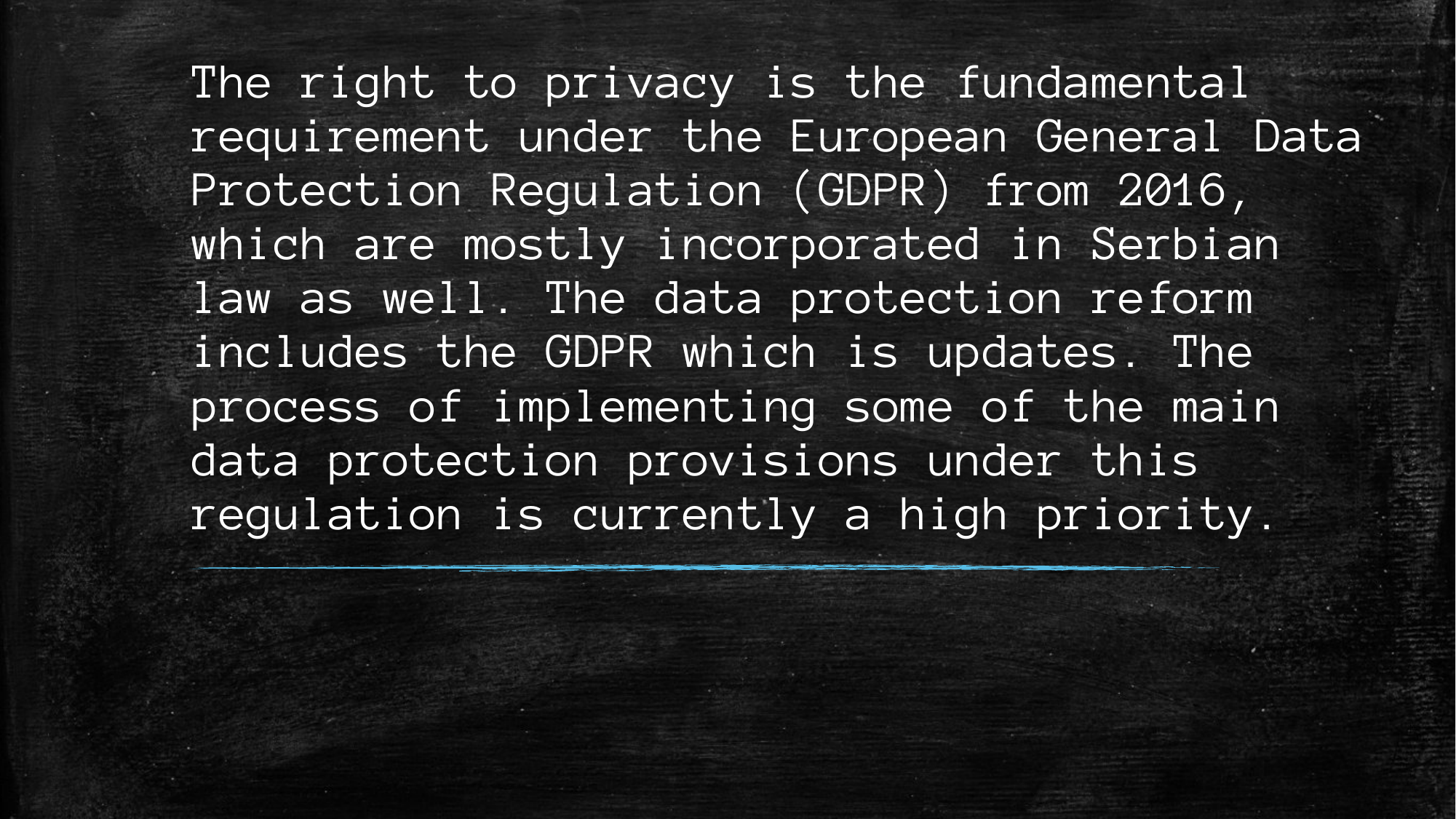

# The right to privacy is the fundamental requirement under the European General Data Protection Regulation (GDPR) from 2016, which are mostly incorporated in Serbian law as well. The data protection reform includes the GDPR which is updates. The process of implementing some of the main data protection provisions under this regulation is currently a high priority.